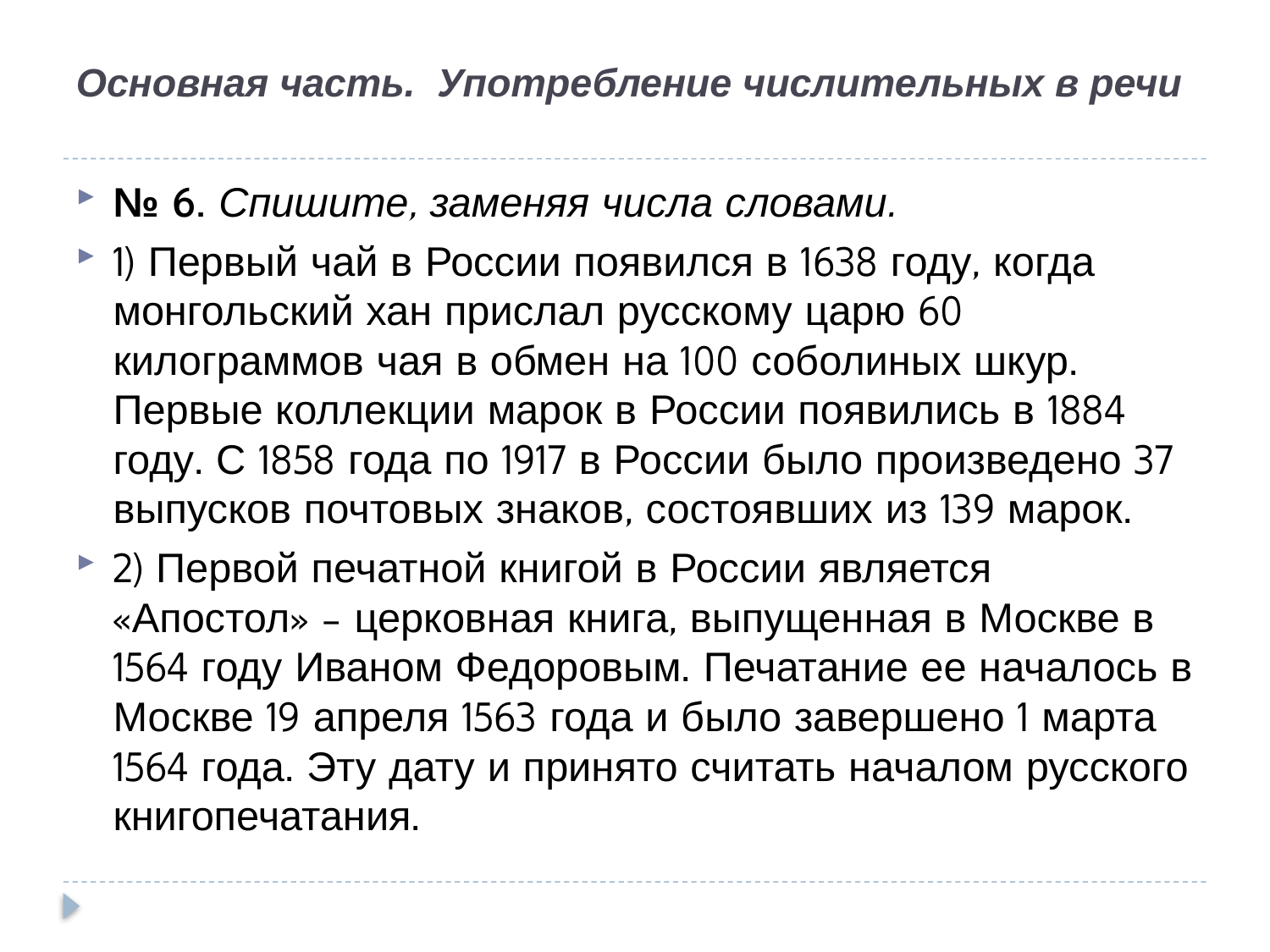

# Основная часть.  Употребление числительных в речи
№ 6. Спишите, заменяя числа словами.
1) Первый чай в России появился в 1638 году, когда монгольский хан прислал русскому царю 60 килограммов чая в обмен на 100 соболиных шкур. Первые коллекции марок в России появились в 1884 году. С 1858 года по 1917 в России было произведено 37 выпусков почтовых знаков, состоявших из 139 марок.
2) Первой печатной книгой в России является «Апостол» – церковная книга, выпущенная в Москве в 1564 году Иваном Федоровым. Печатание ее началось в Москве 19 апреля 1563 года и было завершено 1 марта 1564 года. Эту дату и принято считать началом русского книгопечатания.